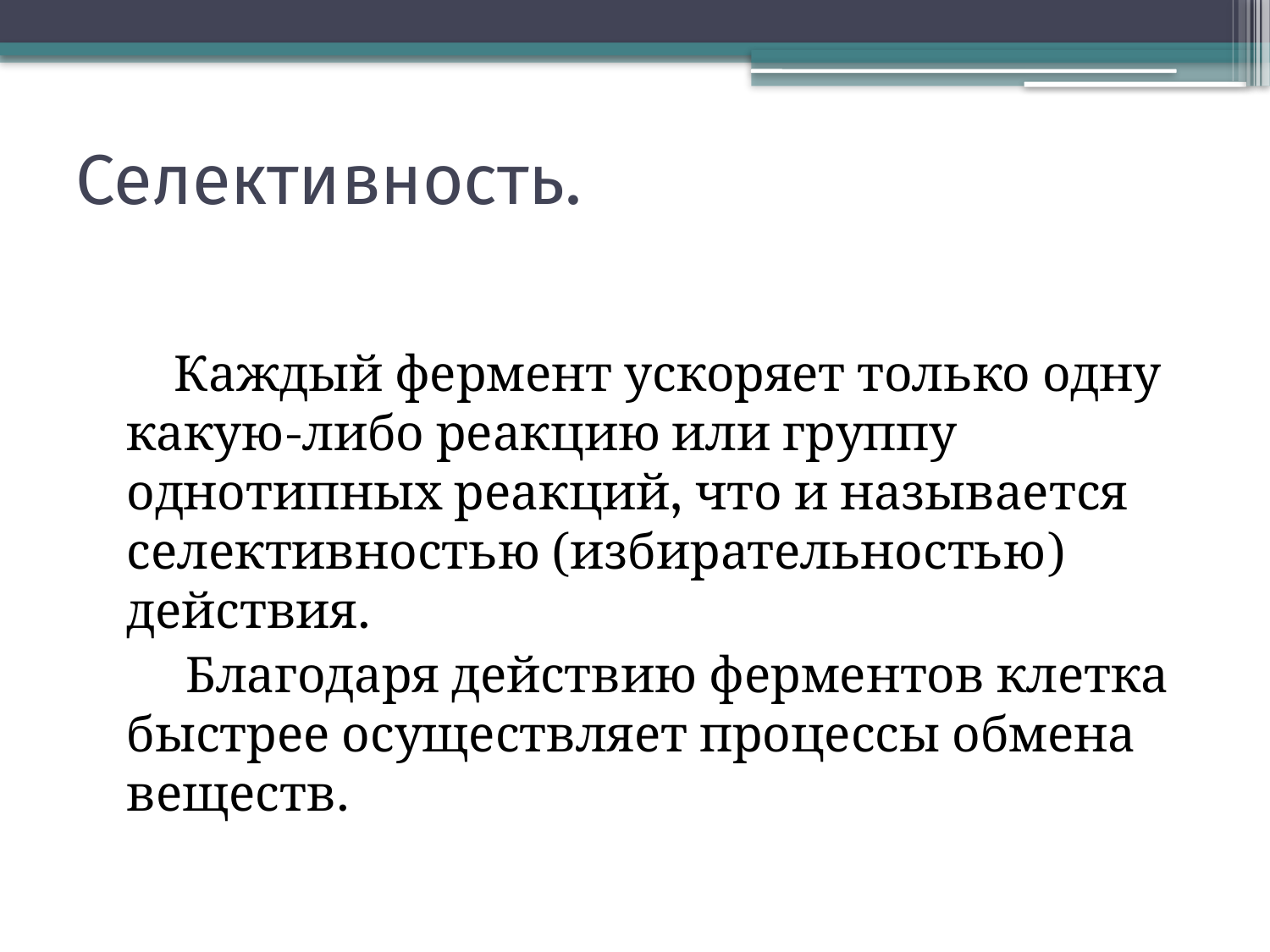

# Селективность.
       Каждый фермент ускоряет только одну какую-либо реакцию или группу однотипных реакций, что и называется селективностью (избирательностью) действия.
        Благодаря действию ферментов клетка быстрее осуществляет процессы обмена веществ.